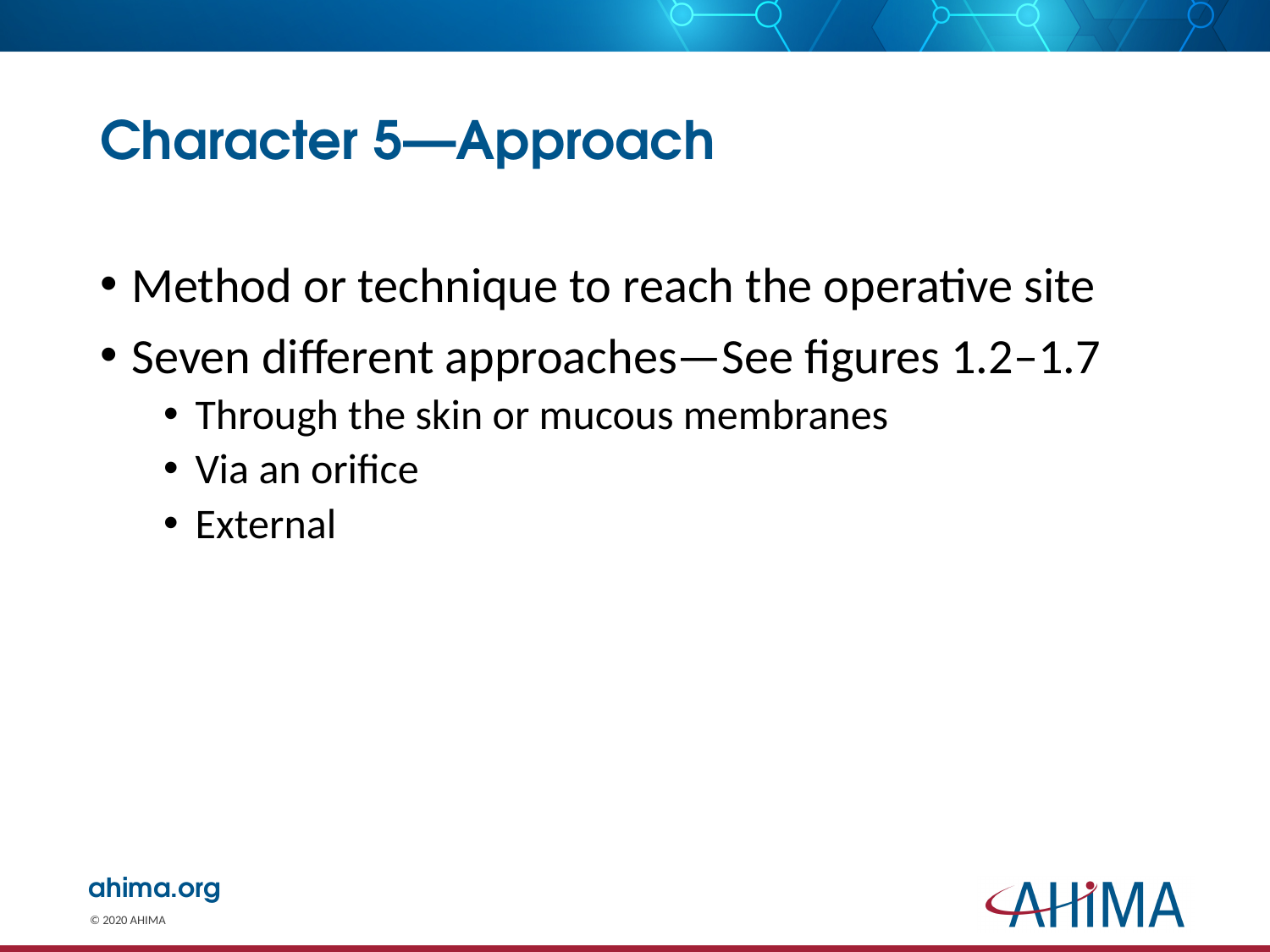

# Character 5—Approach
Method or technique to reach the operative site
Seven different approaches—See figures 1.2–1.7
Through the skin or mucous membranes
Via an orifice
External